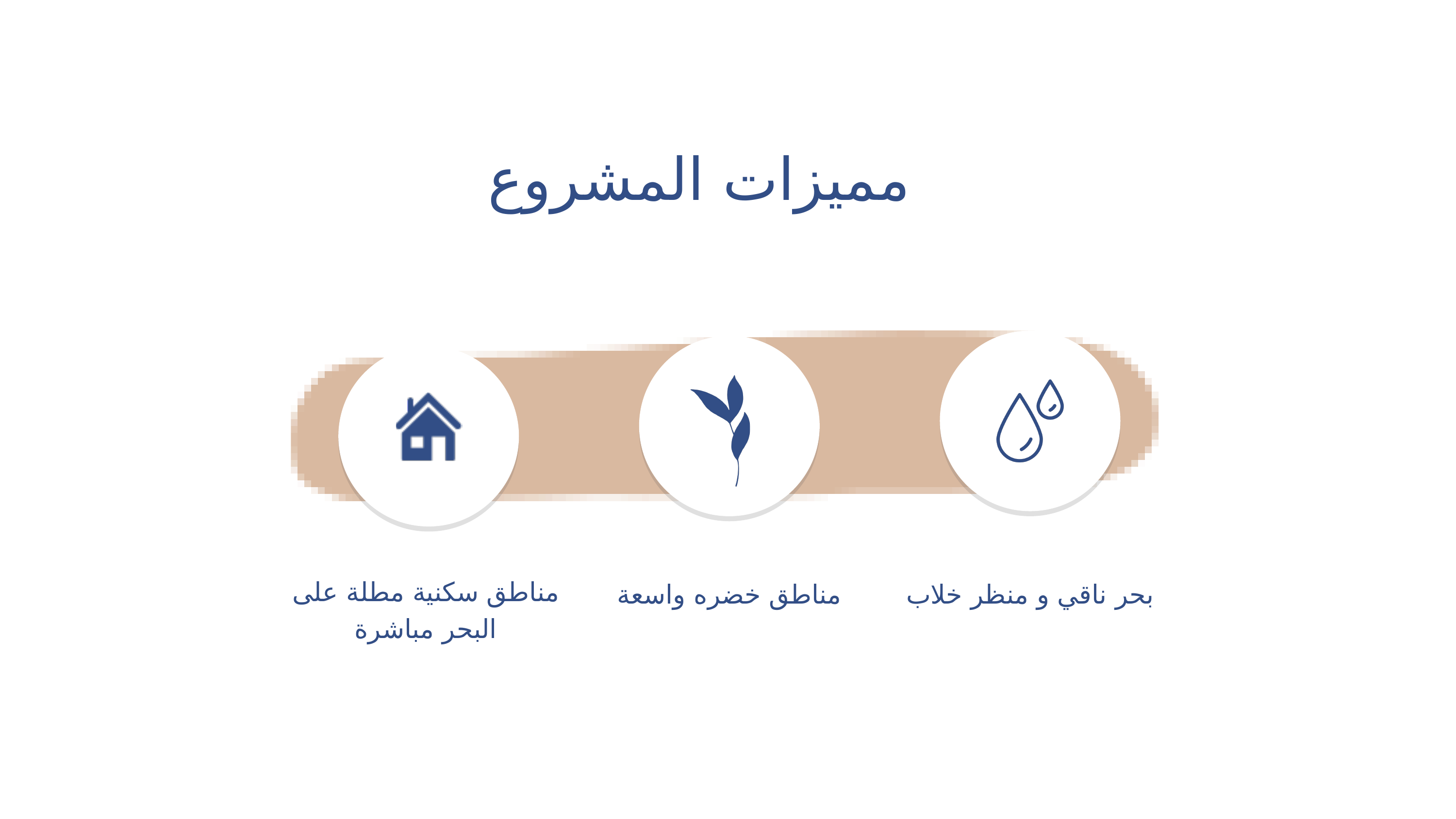

مميزات المشروع

مناطق سكنية مطلة على البحر مباشرة
مناطق خضره واسعة
بحر ناقي و منظر خلاب